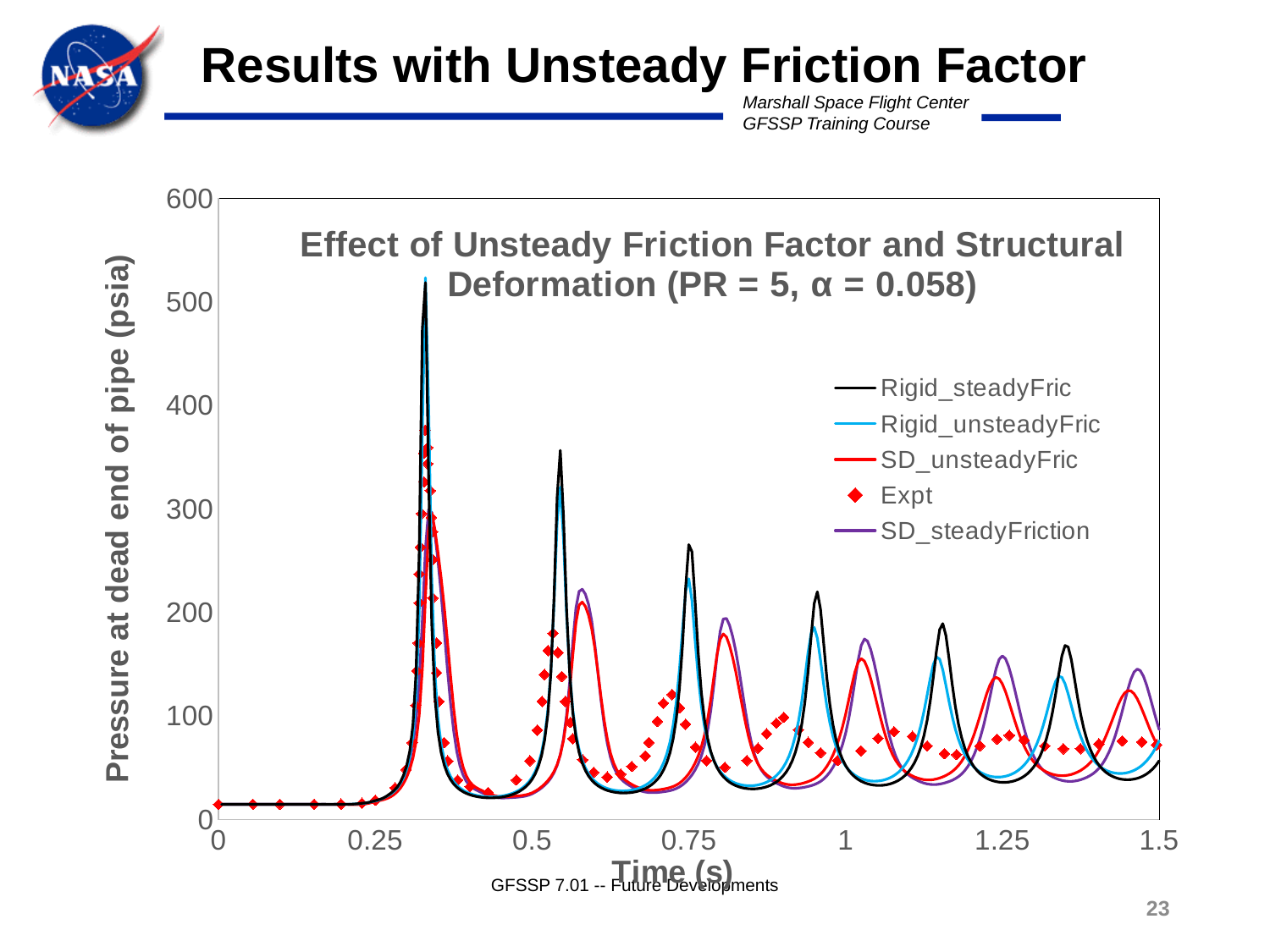

Results with Unsteady Friction Factor

### Chart: Effect of Unsteady Friction Factor and Structural Deformation (PR = 5, α = 0.058)

| Category | Rigid_steadyFric | Rigid_unsteadyFric | SD_unsteadyFric |  |  |
|---|---|---|---|---|---|
GFSSP 7.01 -- Future Developments
23